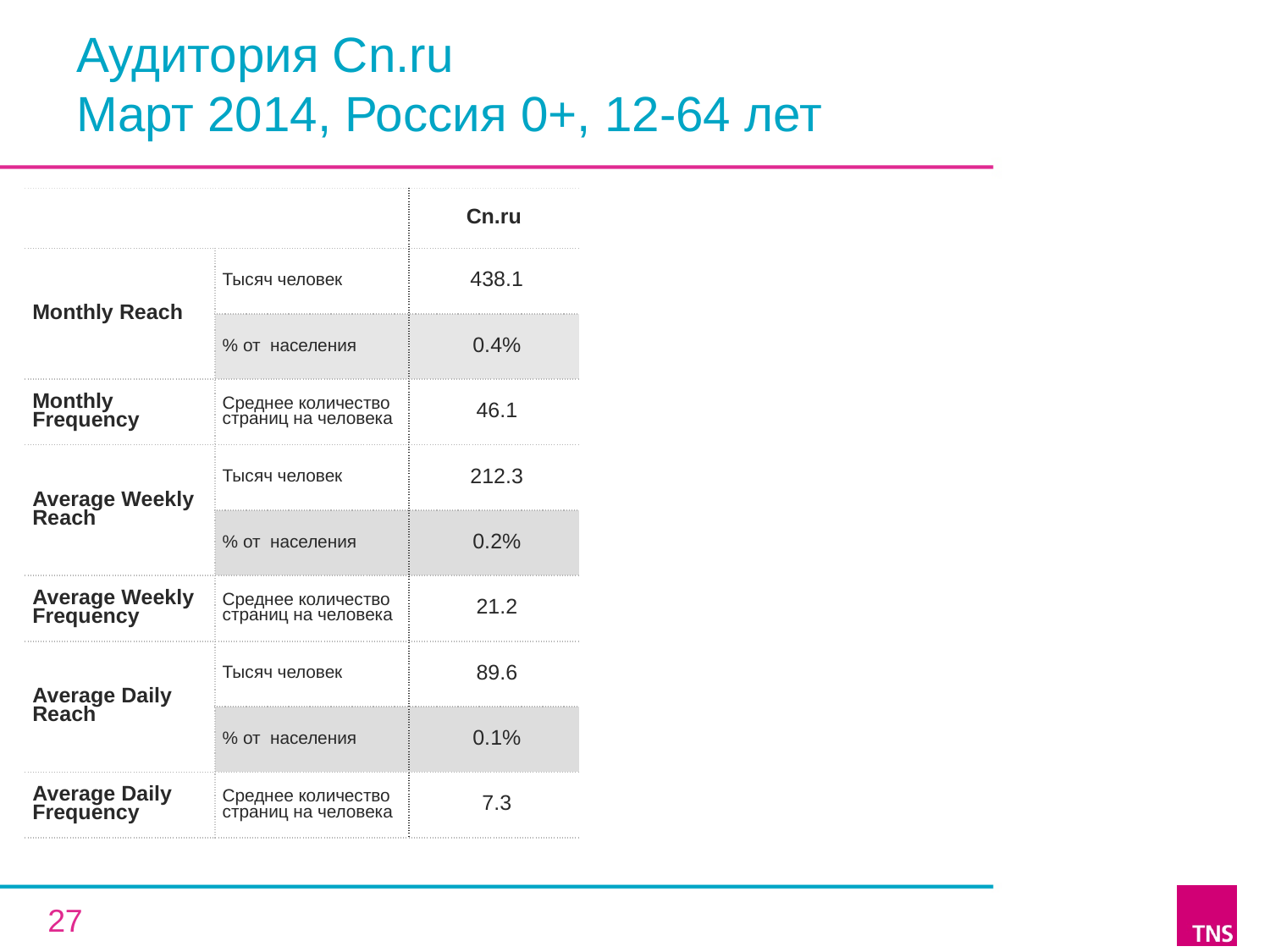

# Аудитория Cn.ru Март 2014, Россия 0+, 12-64 лет
|  |  | Cn.ru |
| --- | --- | --- |
| Monthly Reach | Тысяч человек | 438.1 |
|  | % от населения | 0.4% |
| Monthly Frequency | Среднее количество страниц на человека | 46.1 |
| Average Weekly Reach | Тысяч человек | 212.3 |
|  | % от населения | 0.2% |
| Average Weekly Frequency | Среднее количество страниц на человека | 21.2 |
| Average Daily Reach | Тысяч человек | 89.6 |
|  | % от населения | 0.1% |
| Average Daily Frequency | Среднее количество страниц на человека | 7.3 |

27